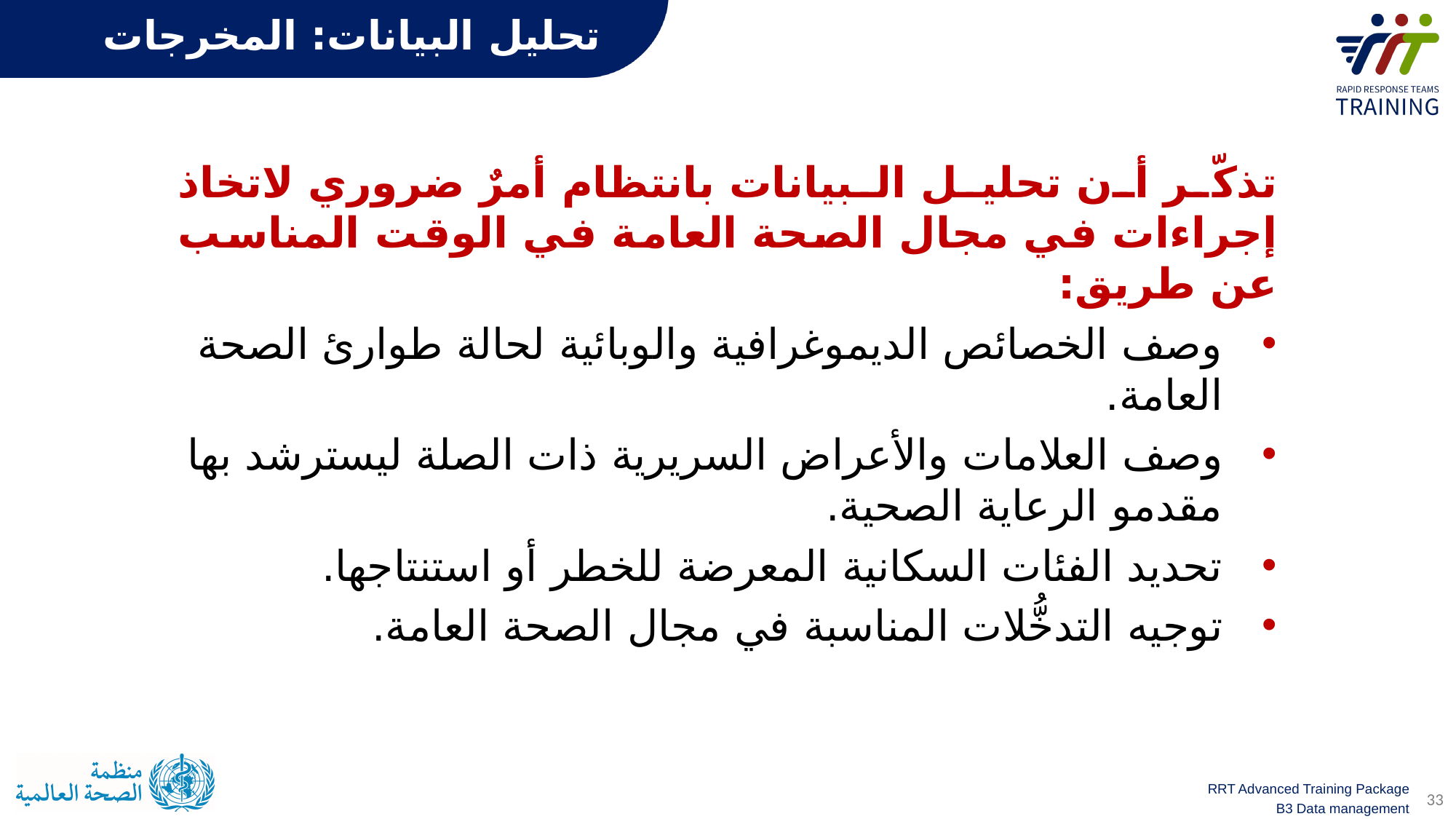

تحليل البيانات: المخرجات
تذكّر أن تحليل البيانات بانتظام أمرٌ ضروري لاتخاذ إجراءات في مجال الصحة العامة في الوقت المناسب عن طريق:
وصف الخصائص الديموغرافية والوبائية لحالة طوارئ الصحة العامة.
وصف العلامات والأعراض السريرية ذات الصلة ليسترشد بها مقدمو الرعاية الصحية.
تحديد الفئات السكانية المعرضة للخطر أو استنتاجها.
توجيه التدخُّلات المناسبة في مجال الصحة العامة.